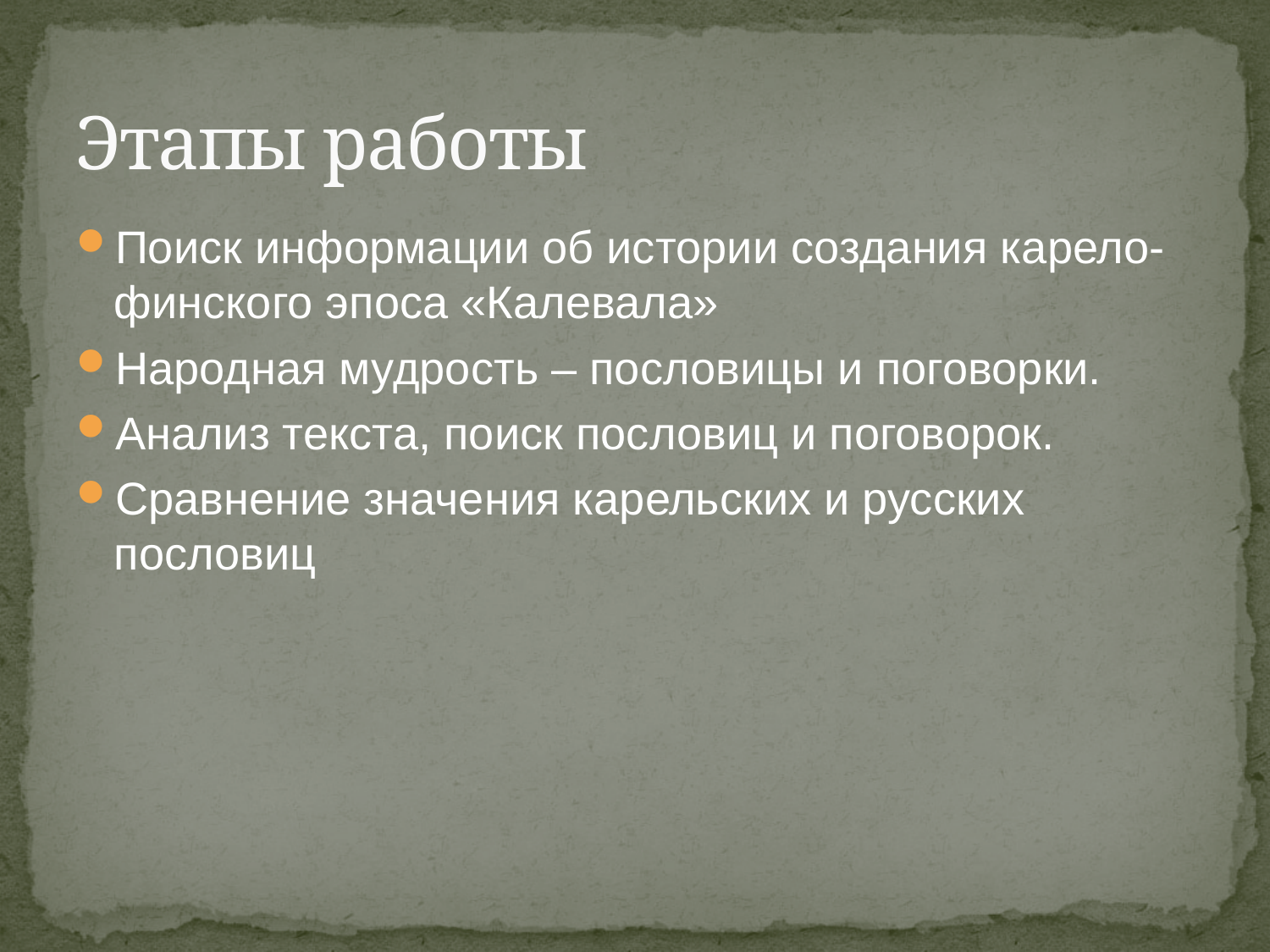

# Этапы работы
Поиск информации об истории создания карело-финского эпоса «Калевала»
Народная мудрость – пословицы и поговорки.
Анализ текста, поиск пословиц и поговорок.
Сравнение значения карельских и русских пословиц